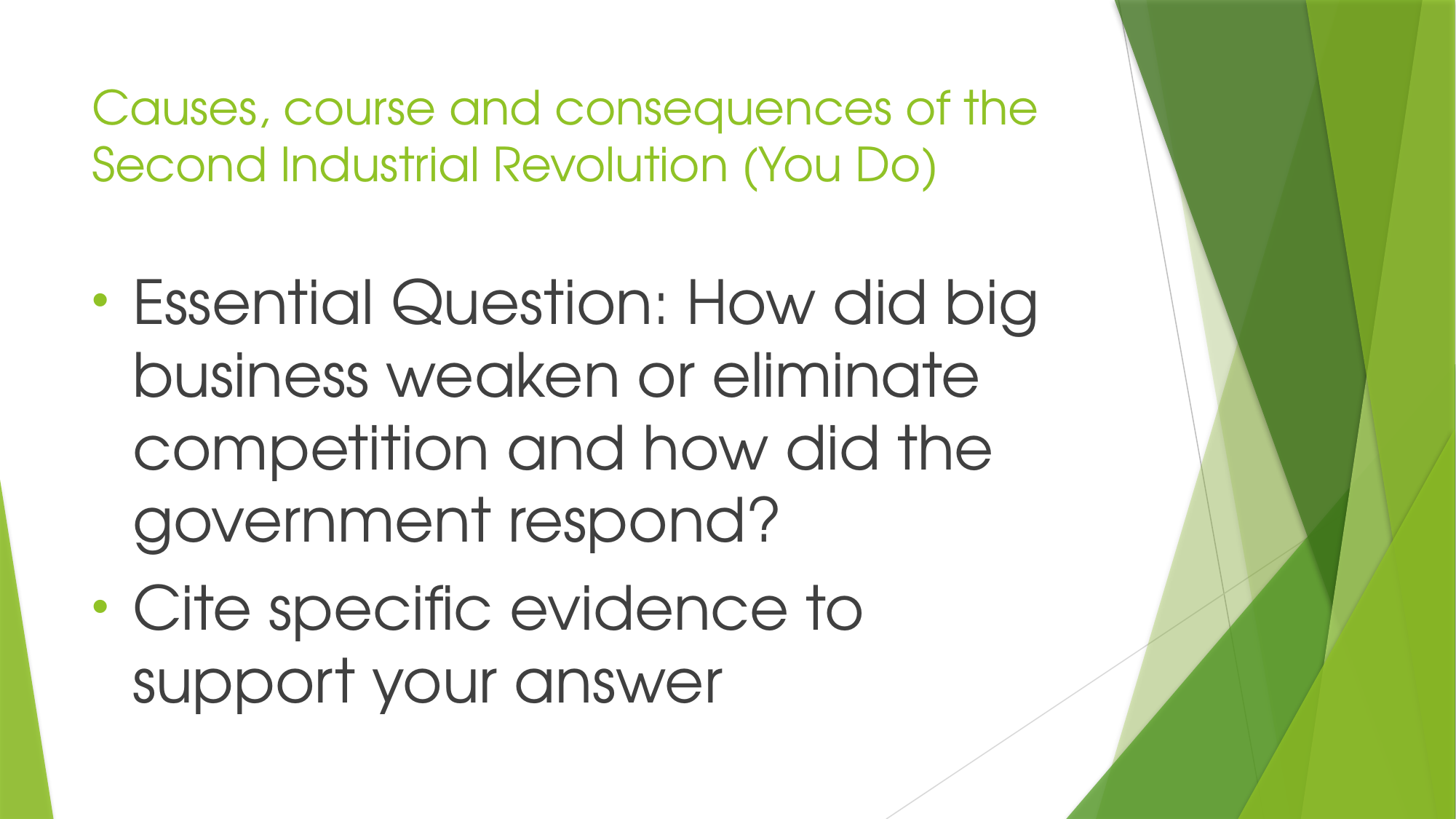

# Causes, course and consequences of the Second Industrial Revolution (You Do)
Essential Question: How did big business weaken or eliminate competition and how did the government respond?
Cite specific evidence to support your answer